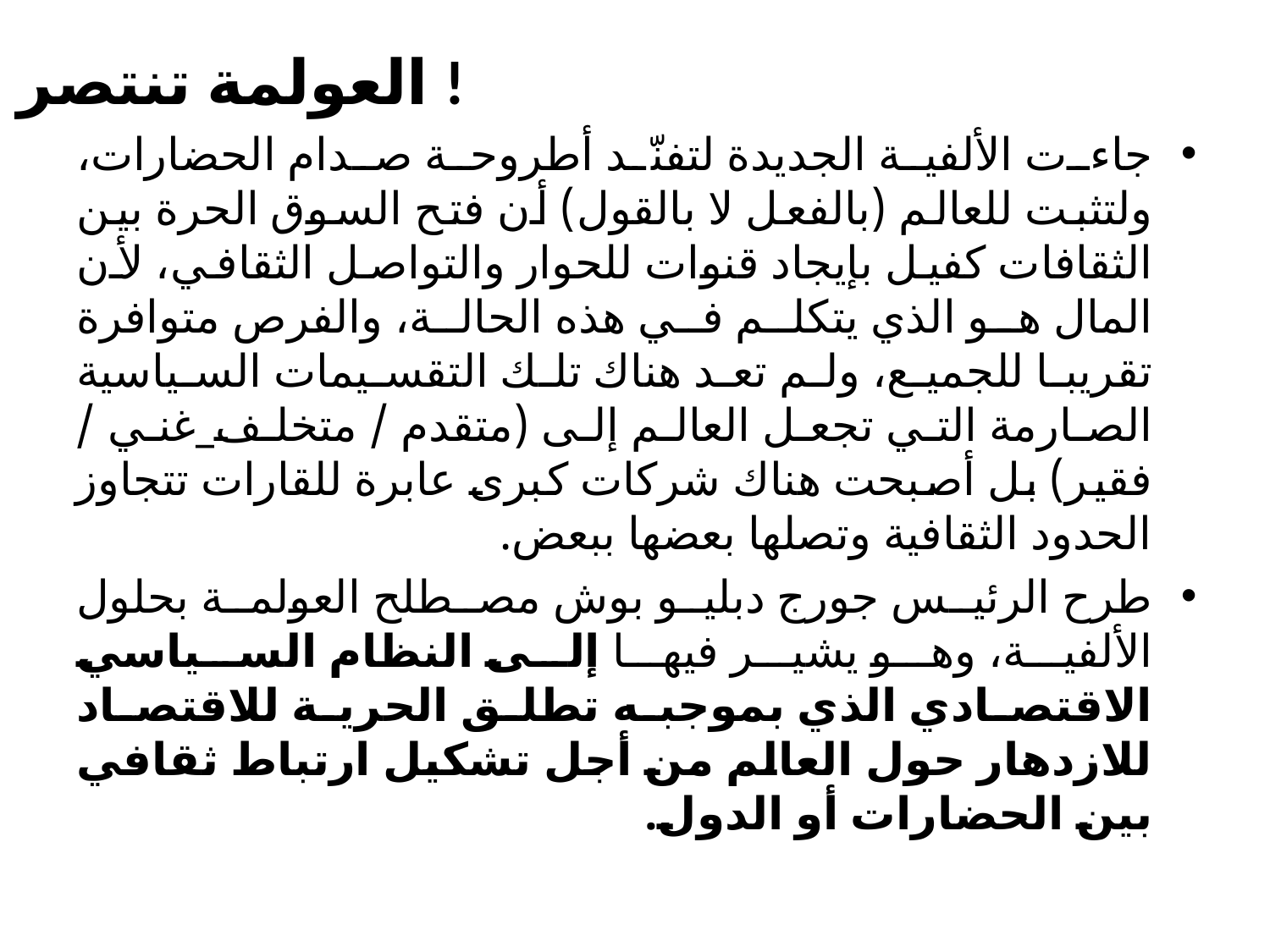

# العولمة تنتصر !
جاءت الألفية الجديدة لتفنّد أطروحة صدام الحضارات، ولتثبت للعالم (بالفعل لا بالقول) أن فتح السوق الحرة بين الثقافات كفيل بإيجاد قنوات للحوار والتواصل الثقافي، لأن المال هو الذي يتكلم في هذه الحالة، والفرص متوافرة تقريبا للجميع، ولم تعد هناك تلك التقسيمات السياسية الصارمة التي تجعل العالم إلى (متقدم / متخلف_غني / فقير) بل أصبحت هناك شركات كبرى عابرة للقارات تتجاوز الحدود الثقافية وتصلها بعضها ببعض.
طرح الرئيس جورج دبليو بوش مصطلح العولمة بحلول الألفية، وهو يشير فيها إلى النظام السياسي الاقتصادي الذي بموجبه تطلق الحرية للاقتصاد للازدهار حول العالم من أجل تشكيل ارتباط ثقافي بين الحضارات أو الدول.